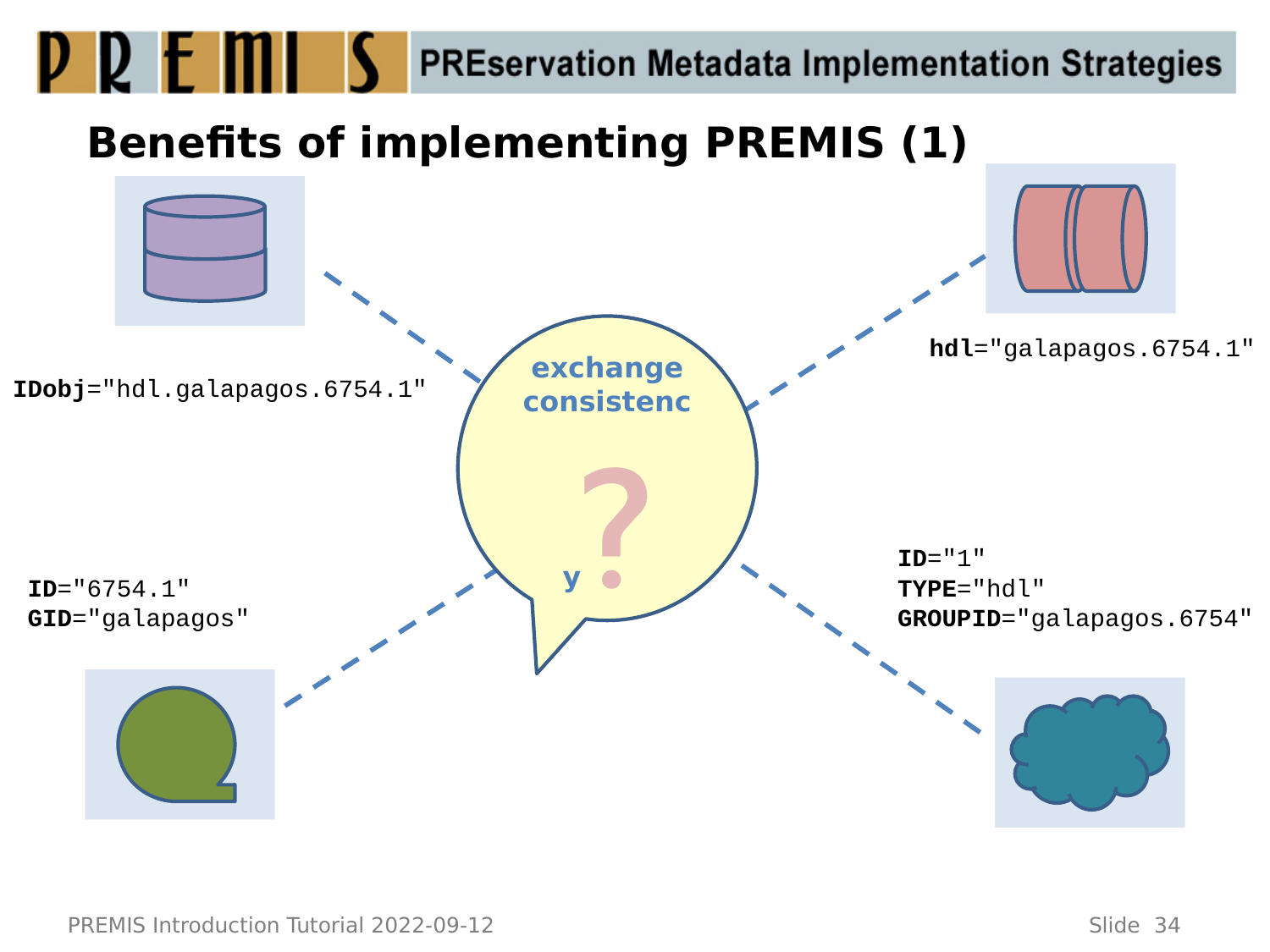

# Benefits of implementing PREMIS (1)

exchange consistency?
hdl="galapagos.6754.1"
IDobj="hdl.galapagos.6754.1"
ID="1"
TYPE="hdl"
GROUPID="galapagos.6754"
ID="6754.1"
GID="galapagos"